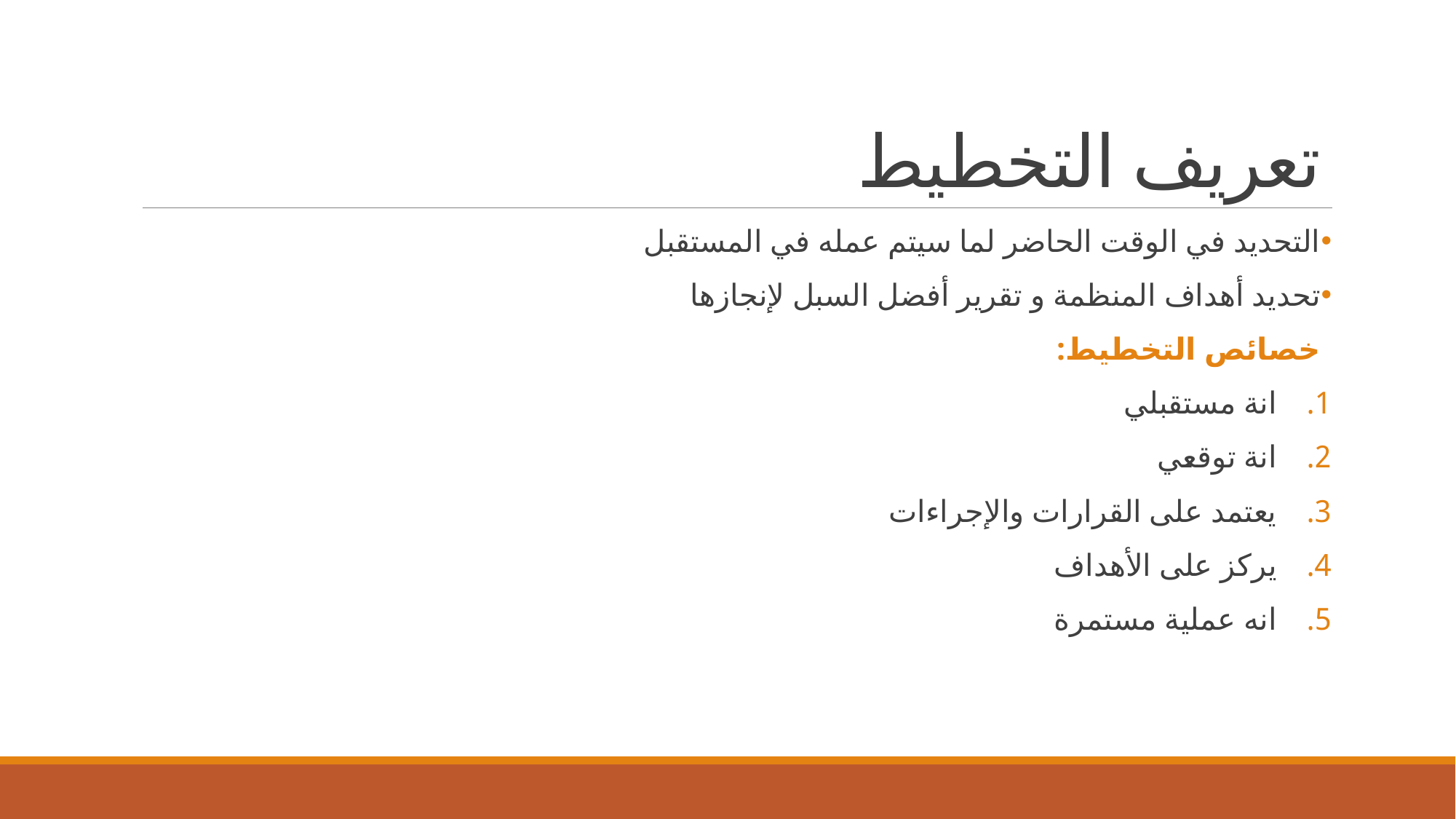

# تعريف التخطيط
التحديد في الوقت الحاضر لما سيتم عمله في المستقبل
تحديد أهداف المنظمة و تقرير أفضل السبل لإنجازها
خصائص التخطيط:
انة مستقبلي
انة توقعي
يعتمد على القرارات والإجراءات
يركز على الأهداف
انه عملية مستمرة